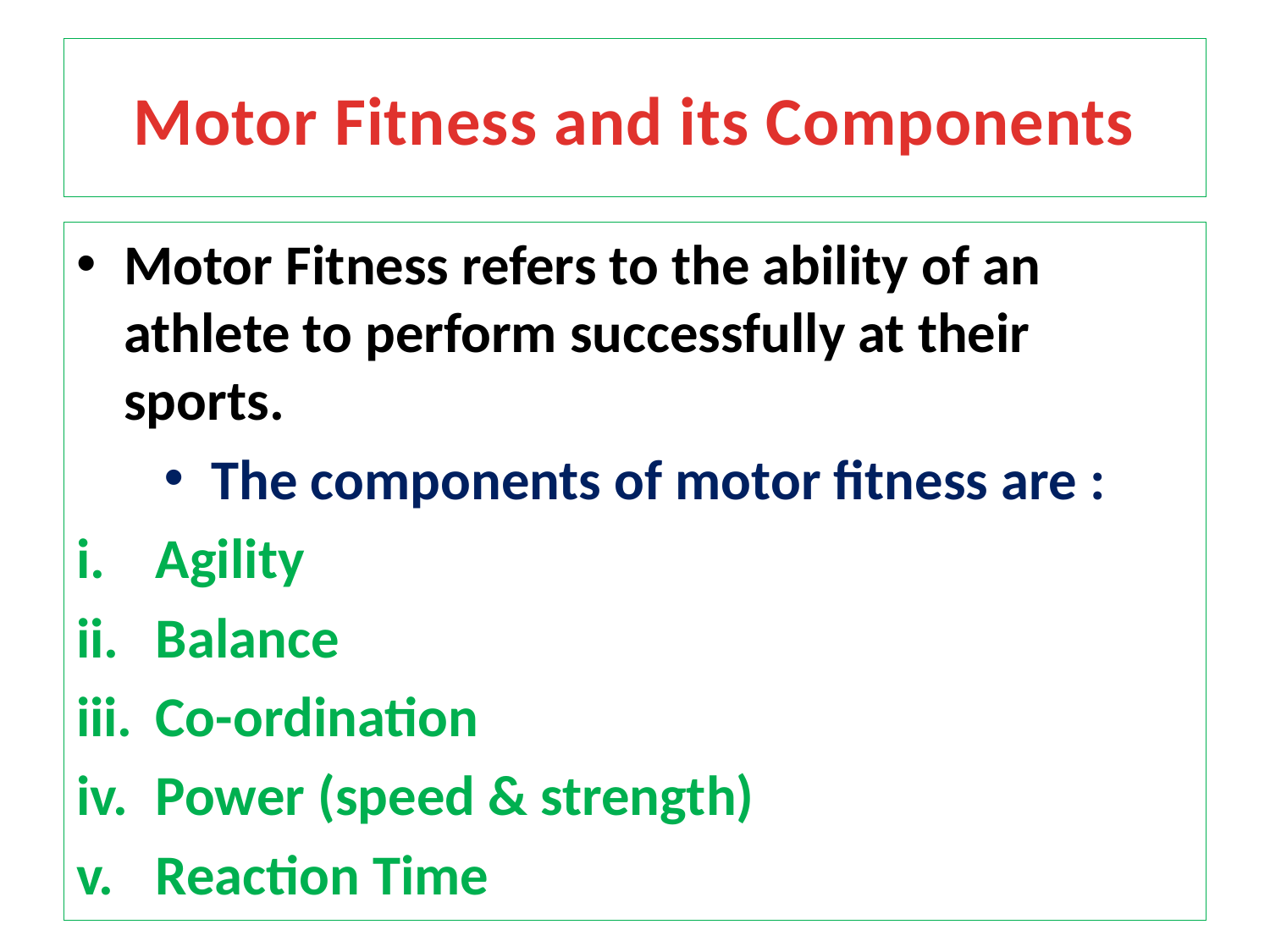

# Motor Fitness and its Components
Motor Fitness refers to the ability of an athlete to perform successfully at their sports.
The components of motor fitness are :
Agility
Balance
Co-ordination
Power (speed & strength)
Reaction Time